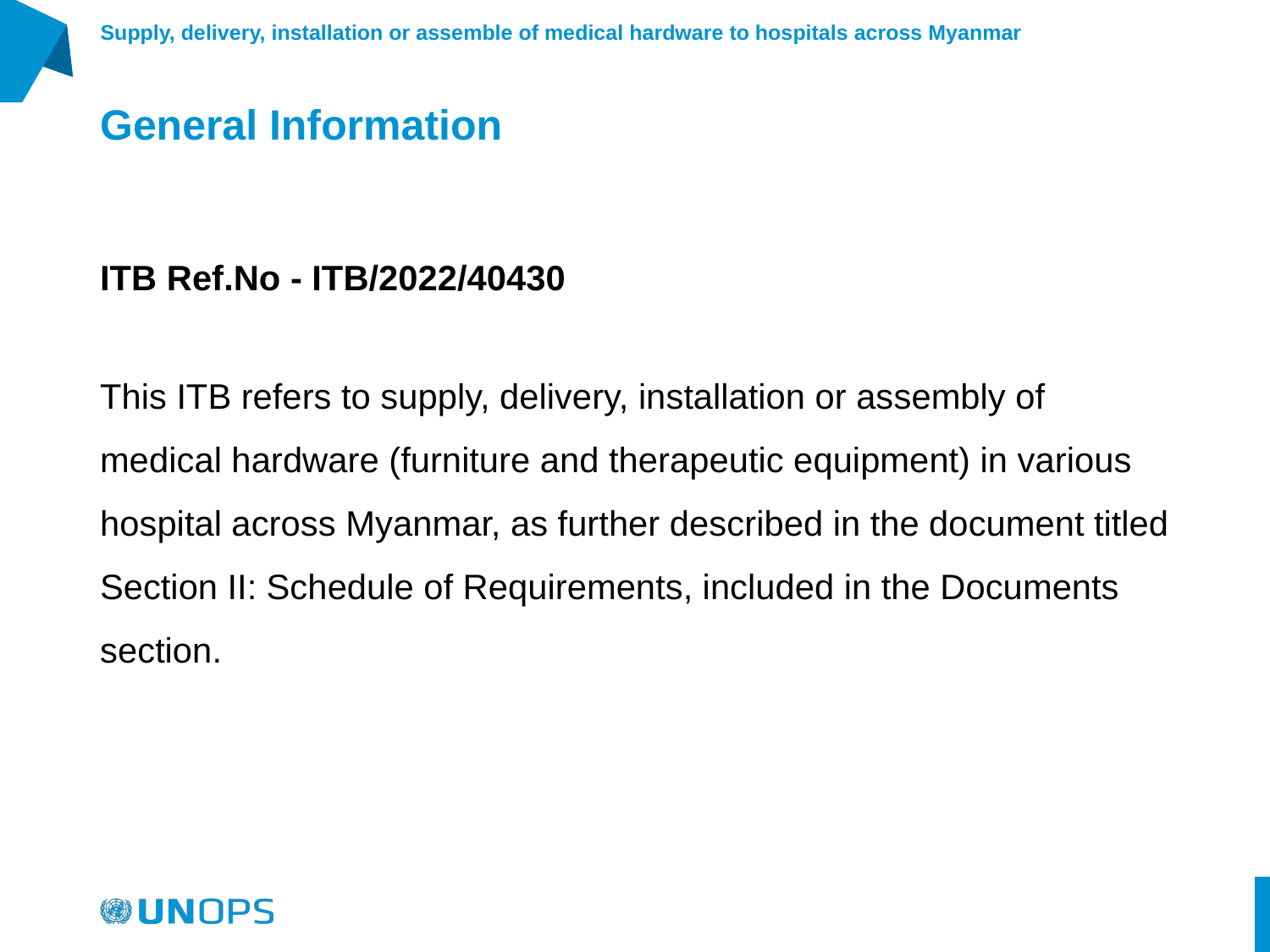

Supply, delivery, installation or assemble of medical hardware to hospitals across Myanmar
# General Information
ITB Ref.No - ITB/2022/40430

This ITB refers to supply, delivery, installation or assembly of medical hardware (furniture and therapeutic equipment) in various hospital across Myanmar, as further described in the document titled Section II: Schedule of Requirements, included in the Documents section.